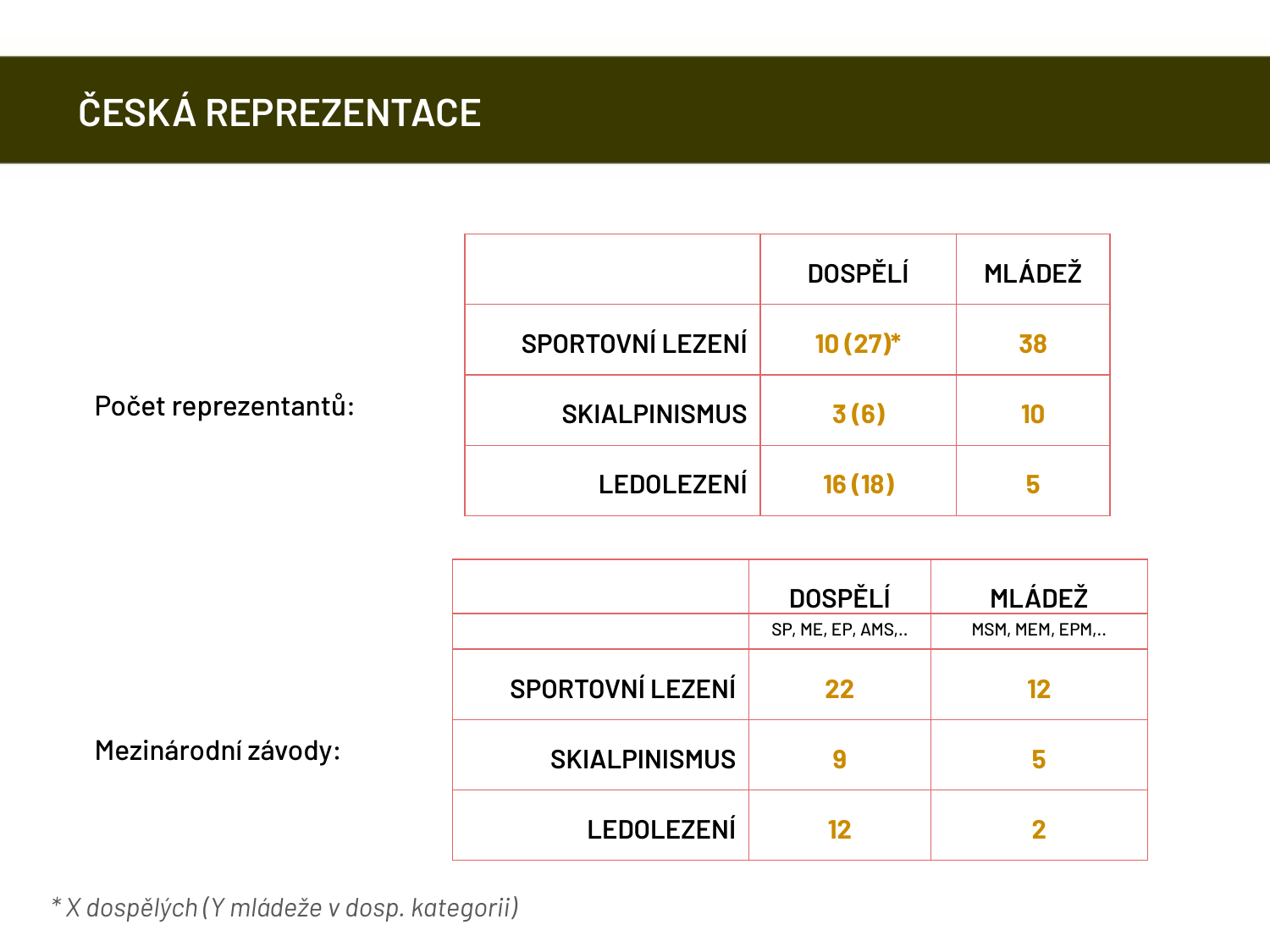

ČESKÁ REPREZENTACE
|  | DOSPĚLÍ | MLÁDEŽ |
| --- | --- | --- |
| SPORTOVNÍ LEZENÍ | 10 (27)\* | 38 |
| SKIALPINISMUS | 3 (6) | 10 |
| LEDOLEZENÍ | 16 (18) | 5 |
Počet reprezentantů:
|  | DOSPĚLÍ | MLÁDEŽ |
| --- | --- | --- |
|  | SP, ME, EP, AMS,.. | MSM, MEM, EPM,.. |
| SPORTOVNÍ LEZENÍ | 22 | 12 |
| SKIALPINISMUS | 9 | 5 |
| LEDOLEZENÍ | 12 | 2 |
Mezinárodní závody:
* X dospělých (Y mládeže v dosp. kategorii)